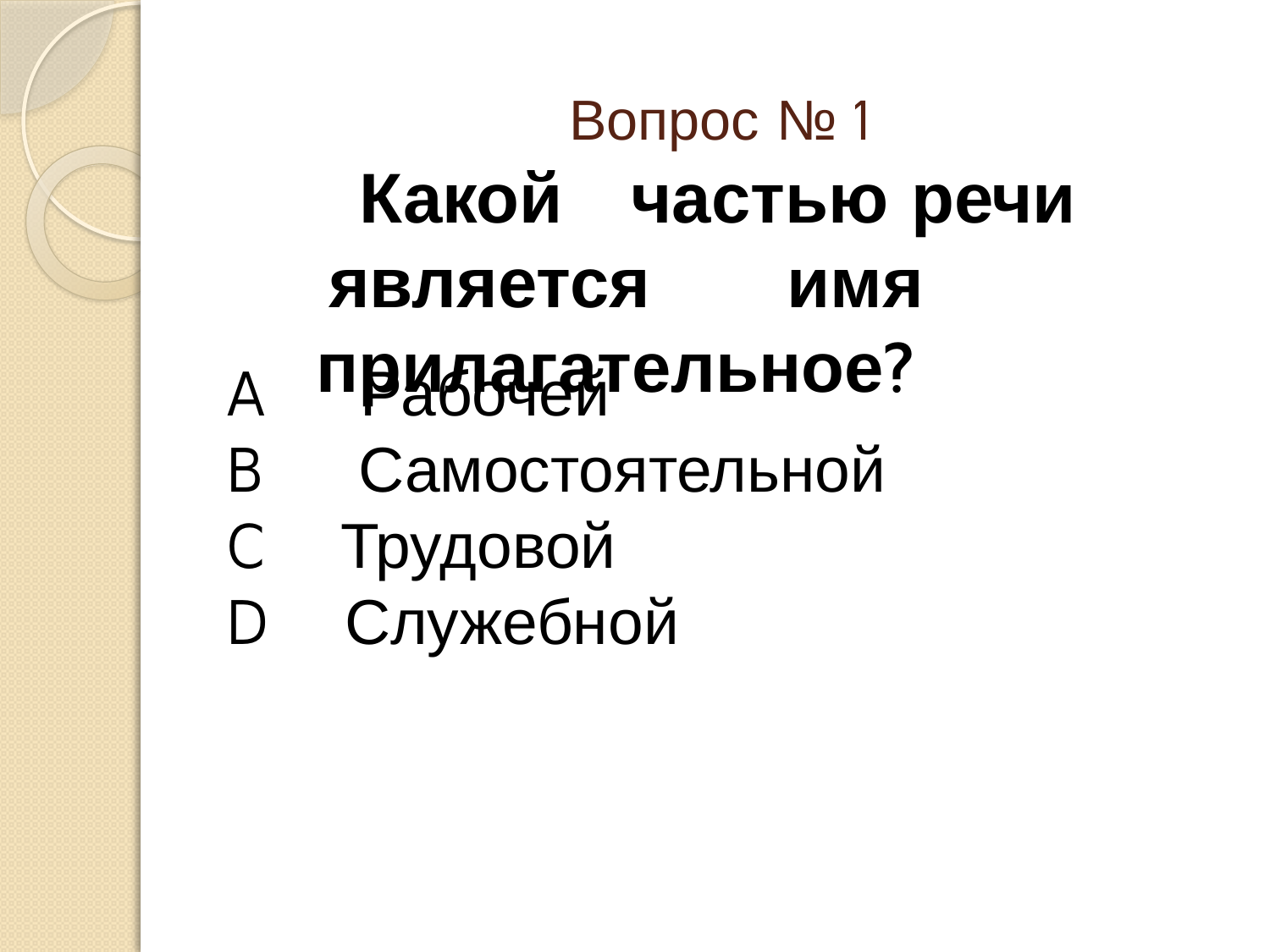

# Вопрос № 1
        Какой   частью речи является      имя прилагательное?

A     Рабочей
B     Самостоятельной
C    Трудовой
D    Служебной